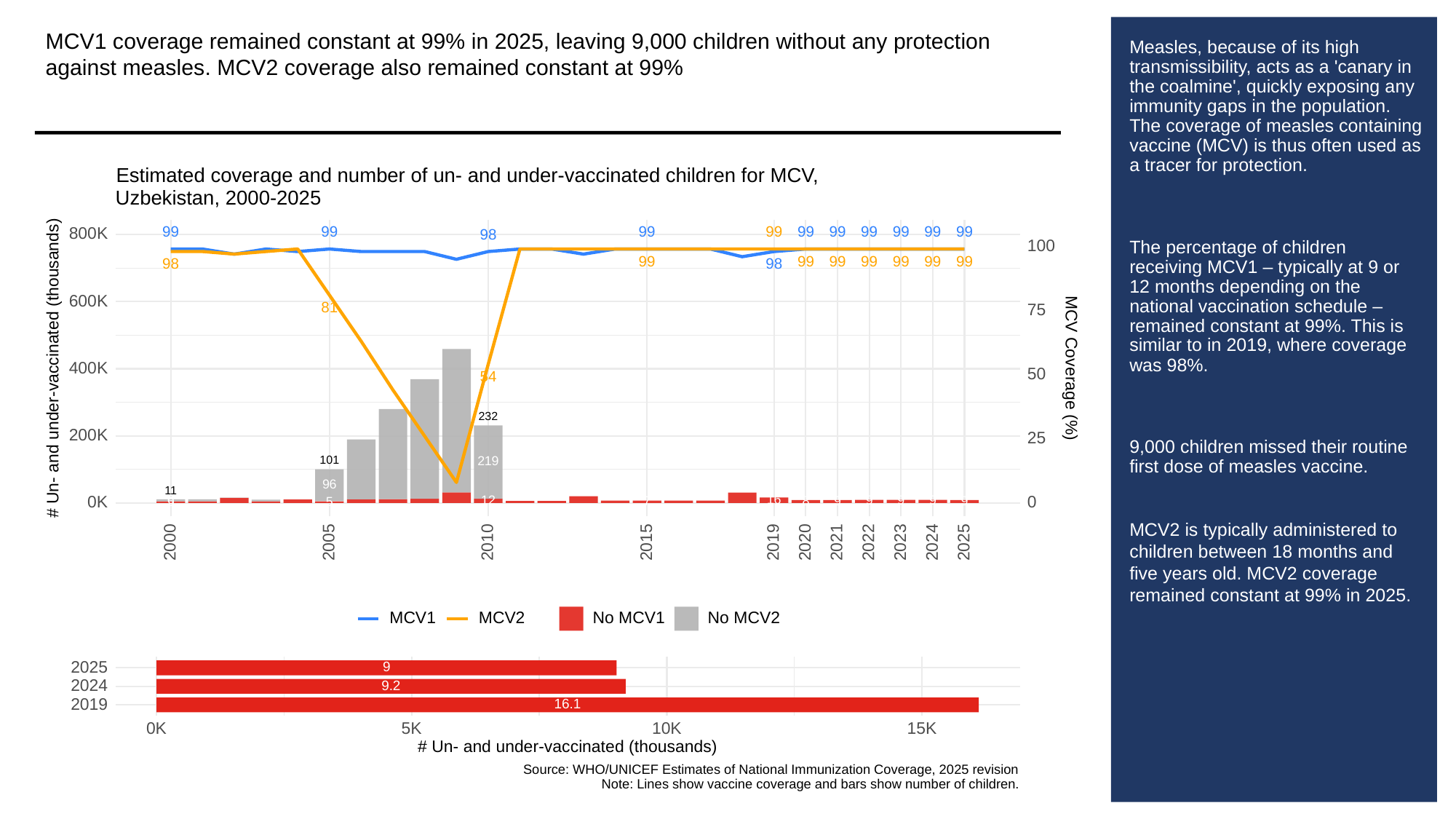

MCV1 coverage remained constant at 99% in 2025, leaving 9,000 children without any protection against measles. MCV2 coverage also remained constant at 99%
# Measles, because of its high transmissibility, acts as a 'canary in the coalmine', quickly exposing any immunity gaps in the population. The coverage of measles containing vaccine (MCV) is thus often used as a tracer for protection.

The percentage of children receiving MCV1 – typically at 9 or 12 months depending on the national vaccination schedule – remained constant at 99%. This is similar to in 2019, where coverage was 98%.

9,000 children missed their routine first dose of measles vaccine.

MCV2 is typically administered to children between 18 months and five years old. MCV2 coverage remained constant at 99% in 2025.

Estimated coverage and number of un- and under-vaccinated children for MCV,
Uzbekistan, 2000-2025

99
99
99
99
99
99
99
99
99
99
800K
98

100

99
99
99
99
99
99
99
98
98

600K

81
75

# Un- and under-vaccinated (thousands)
MCV Coverage (%)
400K
50

54

232

200K
25

101
219

96
11

6
16
12

9
9
9
9
9
8
0K
0
7
5
5

2023
2000
2005
2010
2015
2019
2020
2021
2022
2024
2025

MCV1
MCV2
No MCV1
No MCV2

2025
9

2024
9.2

2019
16.1

0K
10K
15K
5K
# Un- and under-vaccinated (thousands)
Source: WHO/UNICEF Estimates of National Immunization Coverage, 2025 revision
Note: Lines show vaccine coverage and bars show number of children.